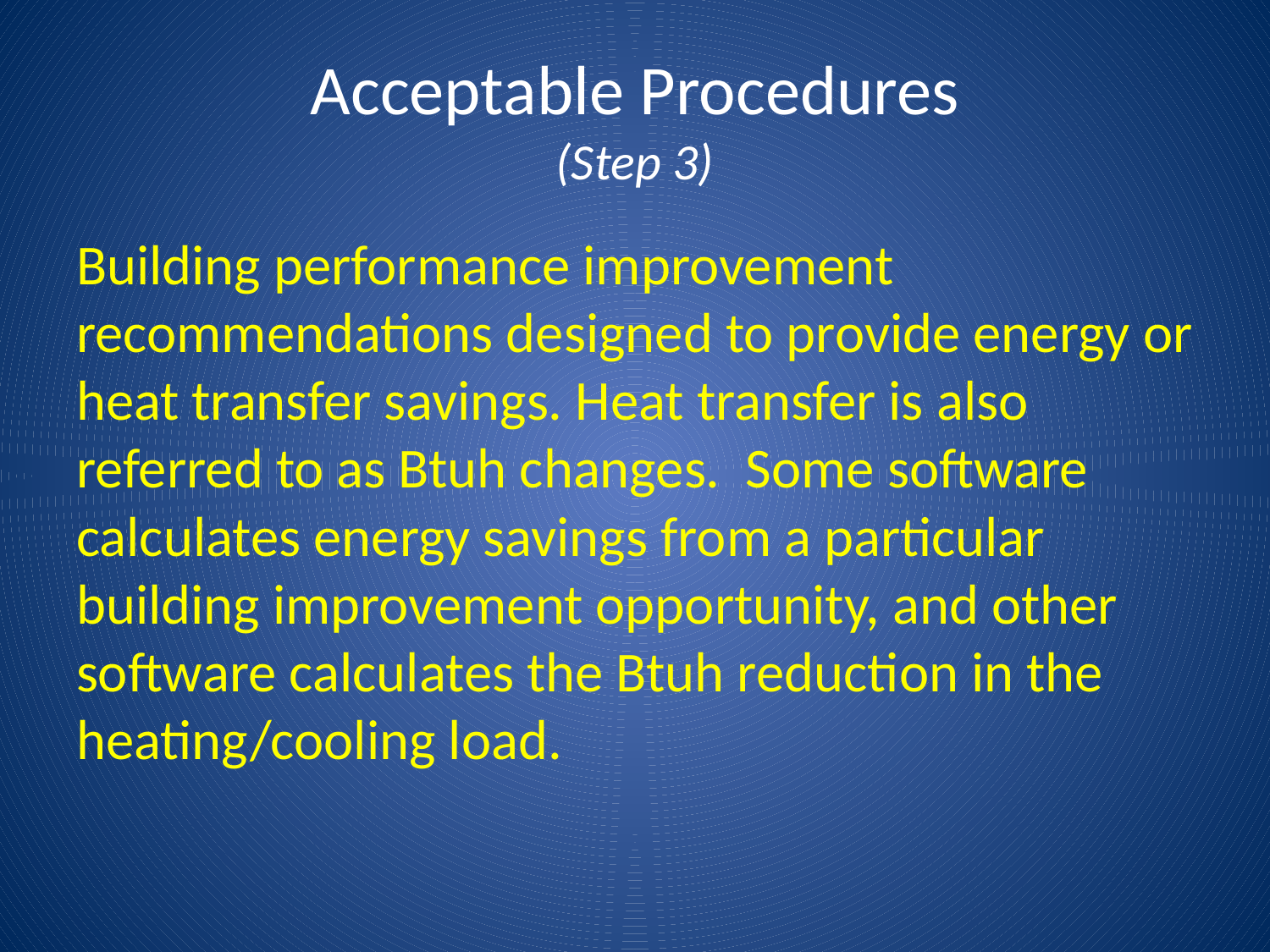

# Acceptable Procedures (Step 3)
Building performance improvement recommendations designed to provide energy or heat transfer savings. Heat transfer is also referred to as Btuh changes.  Some software calculates energy savings from a particular building improvement opportunity, and other software calculates the Btuh reduction in the heating/cooling load.